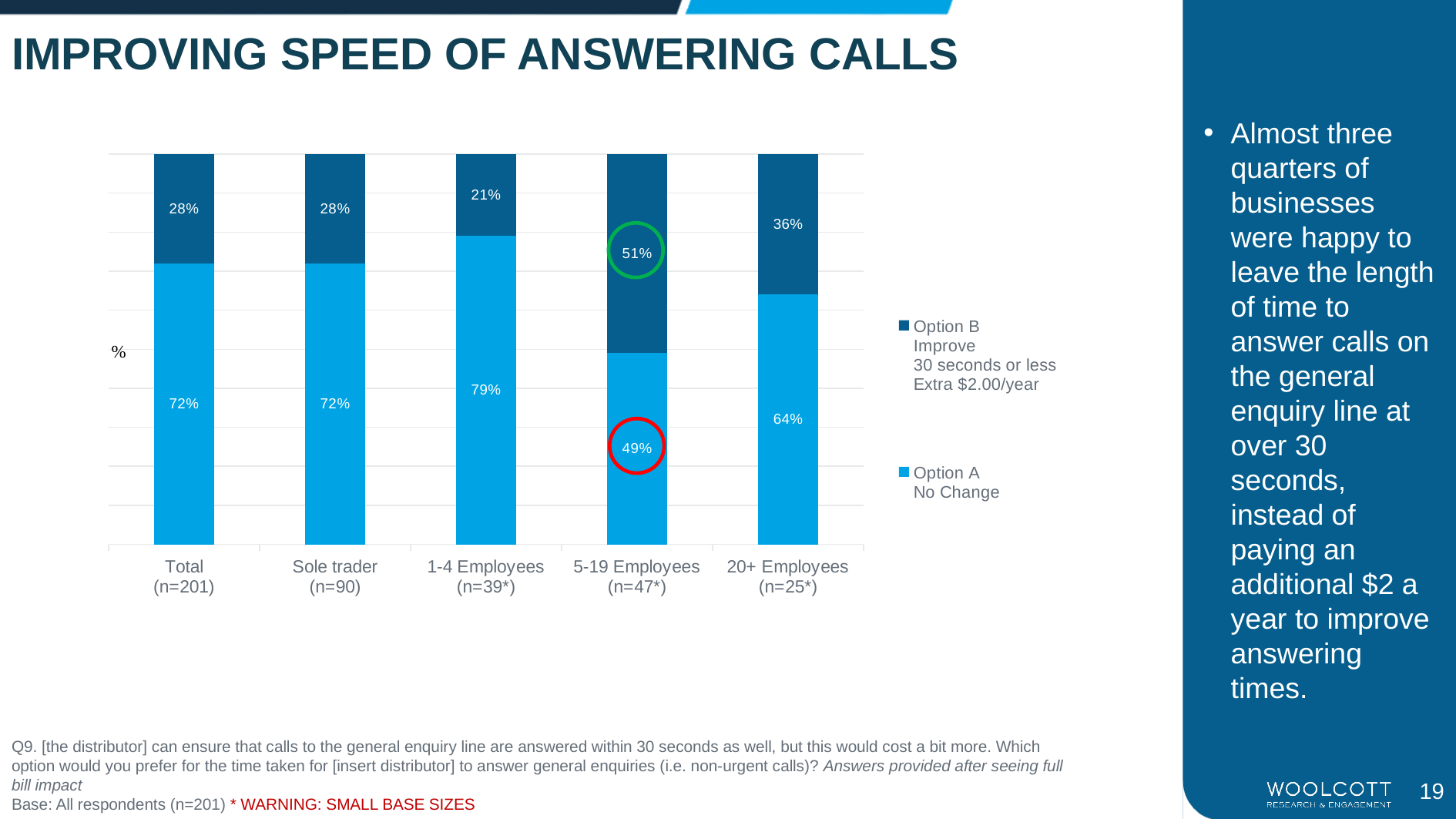

IMPROVING SPEED OF ANSWERING CALLS

### Chart

| Category | Option A
No Change | Option B
Improve
30 seconds or less
Extra $2.00/year |
|---|---|---|
| Total
(n=201) | 0.72 | 0.28 |
| Sole trader
(n=90) | 0.72 | 0.28 |
| 1-4 Employees
(n=39*) | 0.79 | 0.21 |
| 5-19 Employees
(n=47*) | 0.49 | 0.51 |
| 20+ Employees
(n=25*) | 0.64 | 0.36 |
Almost three quarters of businesses were happy to leave the length of time to answer calls on the general enquiry line at over 30 seconds, instead of paying an additional $2 a year to improve answering times.

Q9. [the distributor] can ensure that calls to the general enquiry line are answered within 30 seconds as well, but this would cost a bit more. Which option would you prefer for the time taken for [insert distributor] to answer general enquiries (i.e. non-urgent calls)? Answers provided after seeing full bill impact
Base: All respondents (n=201) * WARNING: SMALL BASE SIZES